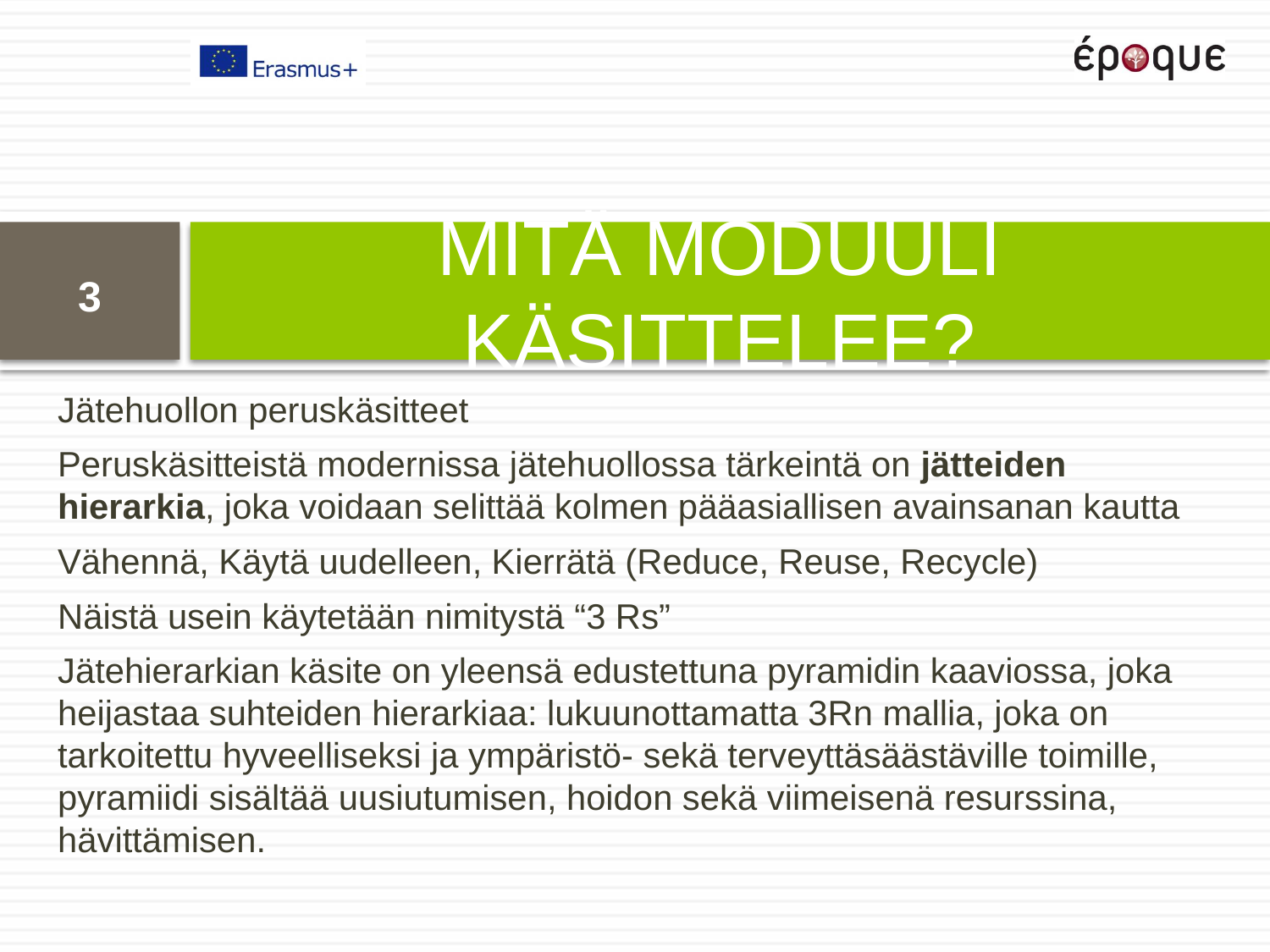

# MITÄ MODUULI KÄSITTELEE?
3
Jätehuollon peruskäsitteet
Peruskäsitteistä modernissa jätehuollossa tärkeintä on jätteiden hierarkia, joka voidaan selittää kolmen pääasiallisen avainsanan kautta
Vähennä, Käytä uudelleen, Kierrätä (Reduce, Reuse, Recycle)
Näistä usein käytetään nimitystä “3 Rs”
Jätehierarkian käsite on yleensä edustettuna pyramidin kaaviossa, joka heijastaa suhteiden hierarkiaa: lukuunottamatta 3Rn mallia, joka on tarkoitettu hyveelliseksi ja ympäristö- sekä terveyttäsäästäville toimille, pyramiidi sisältää uusiutumisen, hoidon sekä viimeisenä resurssina, hävittämisen.